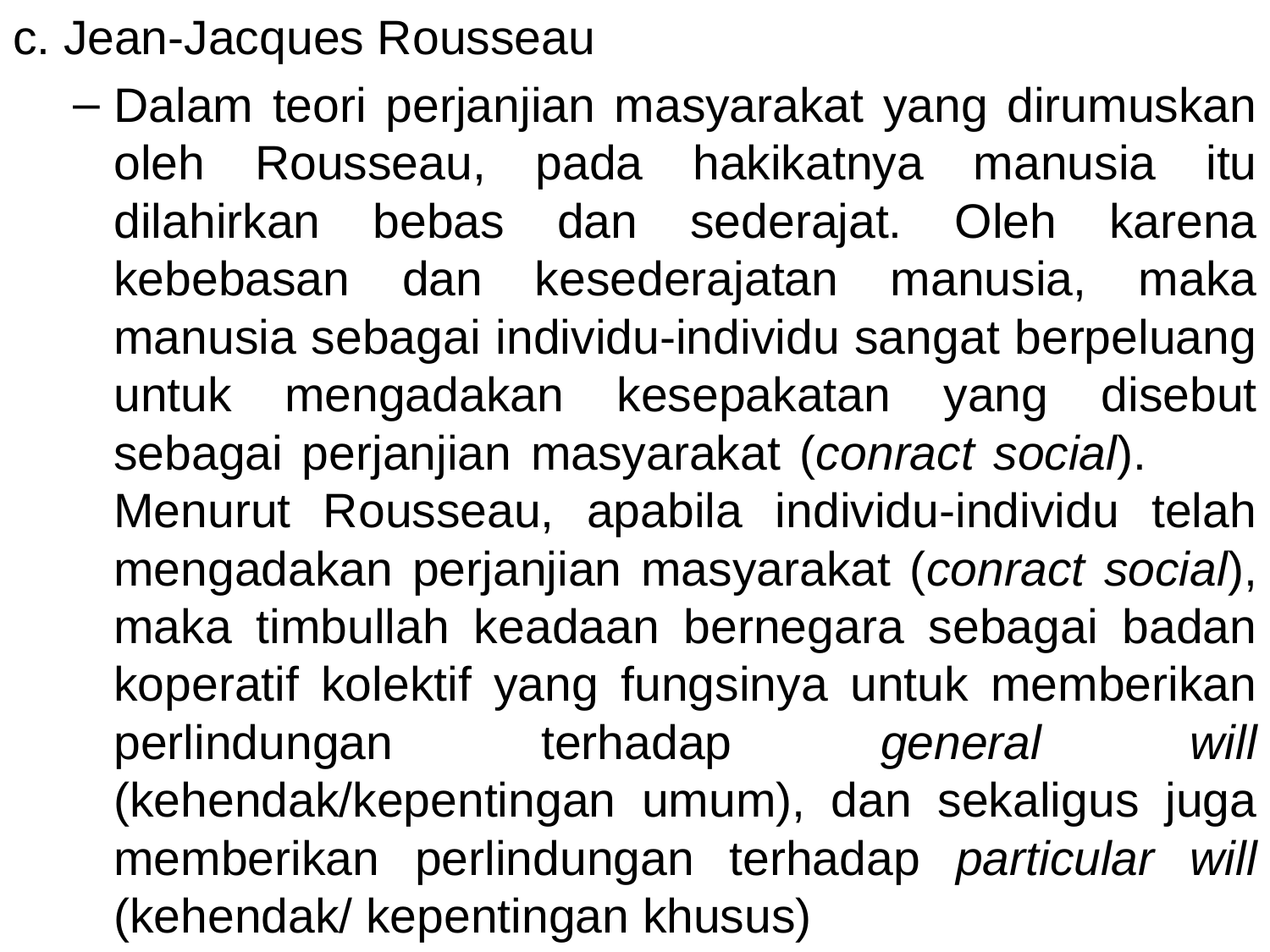

c. Jean-Jacques Rousseau
Dalam teori perjanjian masyarakat yang dirumuskan oleh Rousseau, pada hakikatnya manusia itu dilahirkan bebas dan sederajat. Oleh karena kebebasan dan kesederajatan manusia, maka manusia sebagai individu-individu sangat berpeluang untuk mengadakan kesepakatan yang disebut sebagai perjanjian masyarakat (conract social).	Menurut Rousseau, apabila individu-individu telah mengadakan perjanjian masyarakat (conract social), maka timbullah keadaan bernegara sebagai badan koperatif kolektif yang fungsinya untuk memberikan perlindungan terhadap general will (kehendak/kepentingan umum), dan sekaligus juga memberikan perlindungan terhadap particular will (kehendak/ kepentingan khusus)